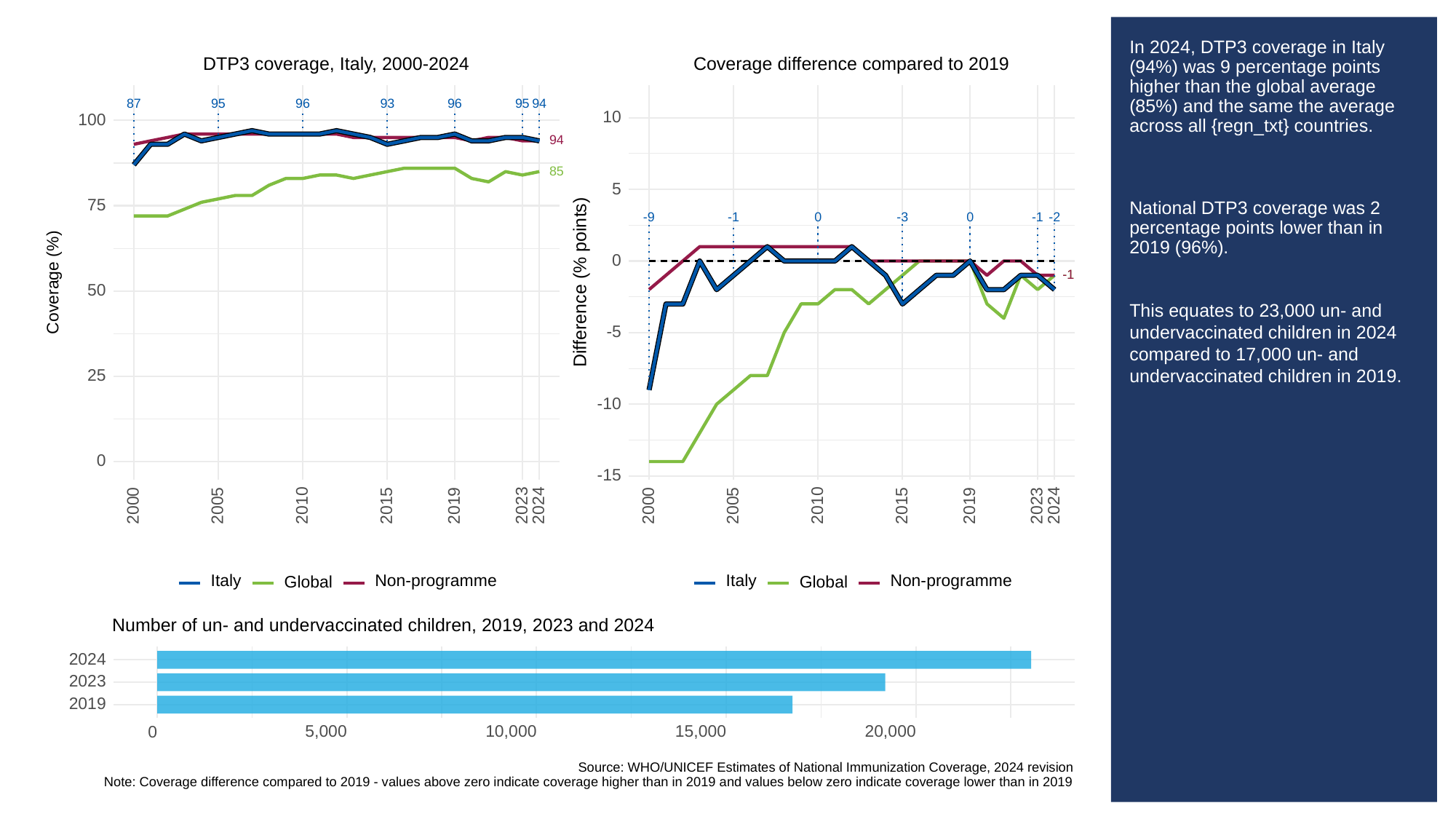

# In 2024, DTP3 coverage in Italy (94%) was 9 percentage points higher than the global average (85%) and the same the average across all {regn_txt} countries.

National DTP3 coverage was 2 percentage points lower than in 2019 (96%).

This equates to 23,000 un- and undervaccinated children in 2024 compared to 17,000 un- and undervaccinated children in 2019.

Coverage difference compared to 2019
DTP3 coverage, Italy, 2000-2024

93
87
95
96
96
95
94
10

100

94

85

5

75

-3
-9
0
0
-1
-1
-2

0

-1
-1
Difference (% points)
Coverage (%)
50

-5

25

-10

0

-15

2023
2023
2000
2005
2010
2015
2019
2024
2000
2005
2010
2015
2019
2024
Italy
Non-programme
Italy
Non-programme
Global
Global

Number of un- and undervaccinated children, 2019, 2023 and 2024

2024

2023

2019

5,000
10,000
15,000
20,000
0
Source: WHO/UNICEF Estimates of National Immunization Coverage, 2024 revision
Note: Coverage difference compared to 2019 - values above zero indicate coverage higher than in 2019 and values below zero indicate coverage lower than in 2019